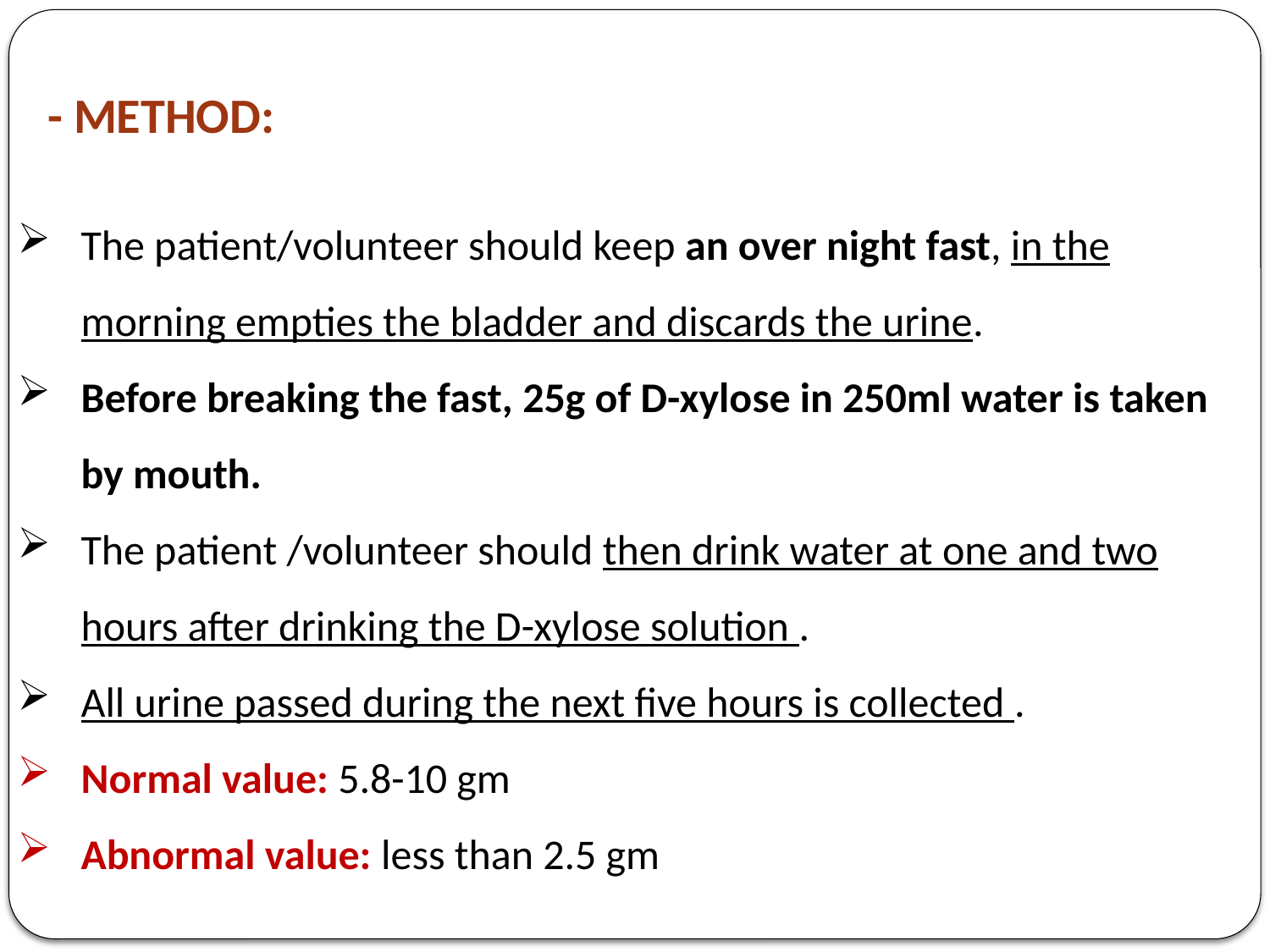

# - METHOD:
The patient/volunteer should keep an over night fast, in the morning empties the bladder and discards the urine.
Before breaking the fast, 25g of D-xylose in 250ml water is taken by mouth.
The patient /volunteer should then drink water at one and two hours after drinking the D-xylose solution .
All urine passed during the next five hours is collected .
Normal value: 5.8-10 gm
Abnormal value: less than 2.5 gm